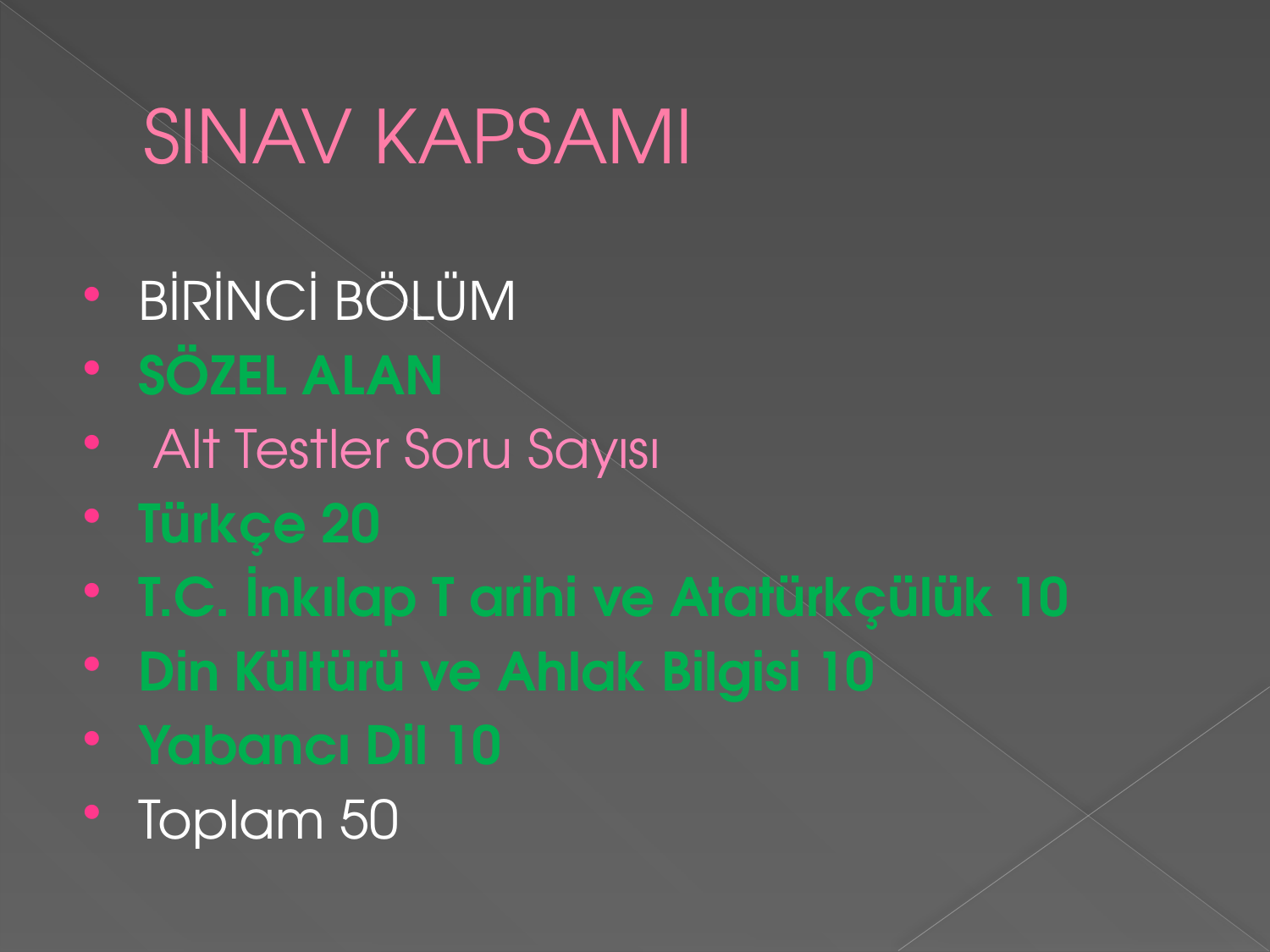

# SINAV KAPSAMI
BİRİNCİ BÖLÜM
SÖZEL ALAN
 Alt Testler Soru Sayısı
Türkçe 20
T.C. İnkılap T arihi ve Atatürkçülük 10
Din Kültürü ve Ahlak Bilgisi 10
Yabancı Dil 10
Toplam 50